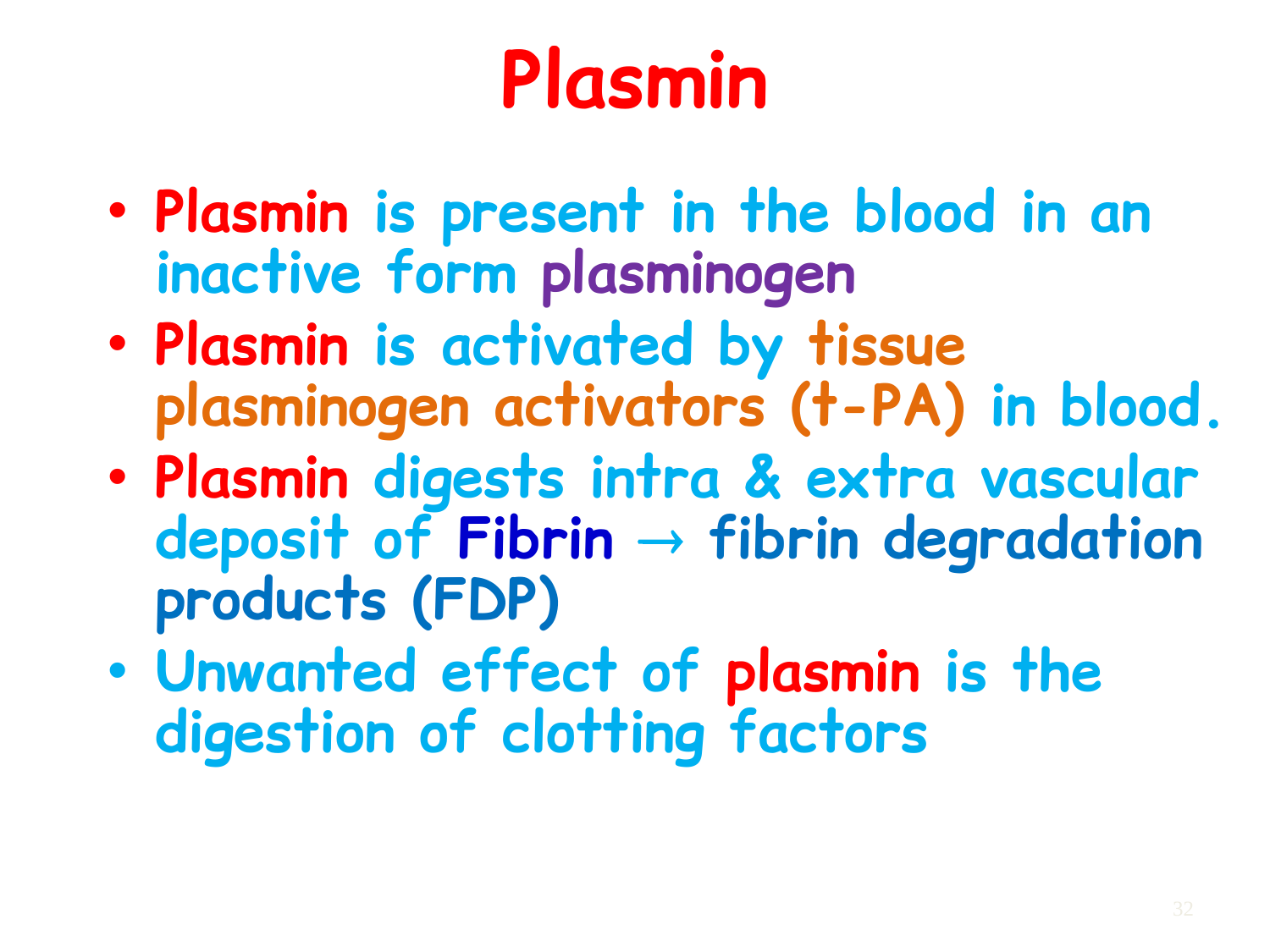

# Plasmin
Plasmin is present in the blood in an inactive form plasminogen
Plasmin is activated by tissue plasminogen activators (t-PA) in blood.
Plasmin digests intra & extra vascular deposit of Fibrin → fibrin degradation products (FDP)
Unwanted effect of plasmin is the digestion of clotting factors
32